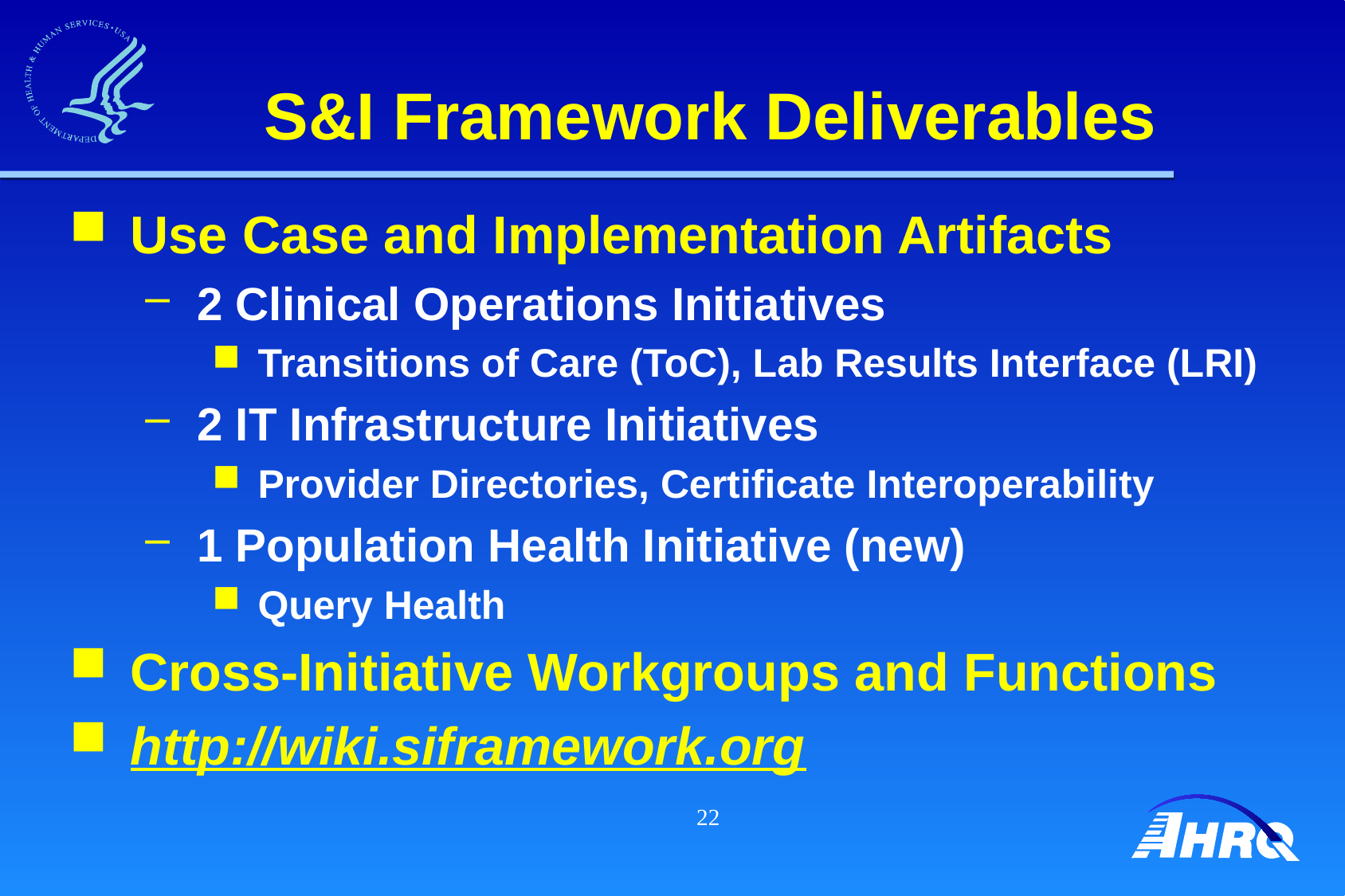

# S&I Framework Deliverables
Use Case and Implementation Artifacts
2 Clinical Operations Initiatives
Transitions of Care (ToC), Lab Results Interface (LRI)
2 IT Infrastructure Initiatives
Provider Directories, Certificate Interoperability
1 Population Health Initiative (new)
Query Health
Cross-Initiative Workgroups and Functions
http://wiki.siframework.org
22